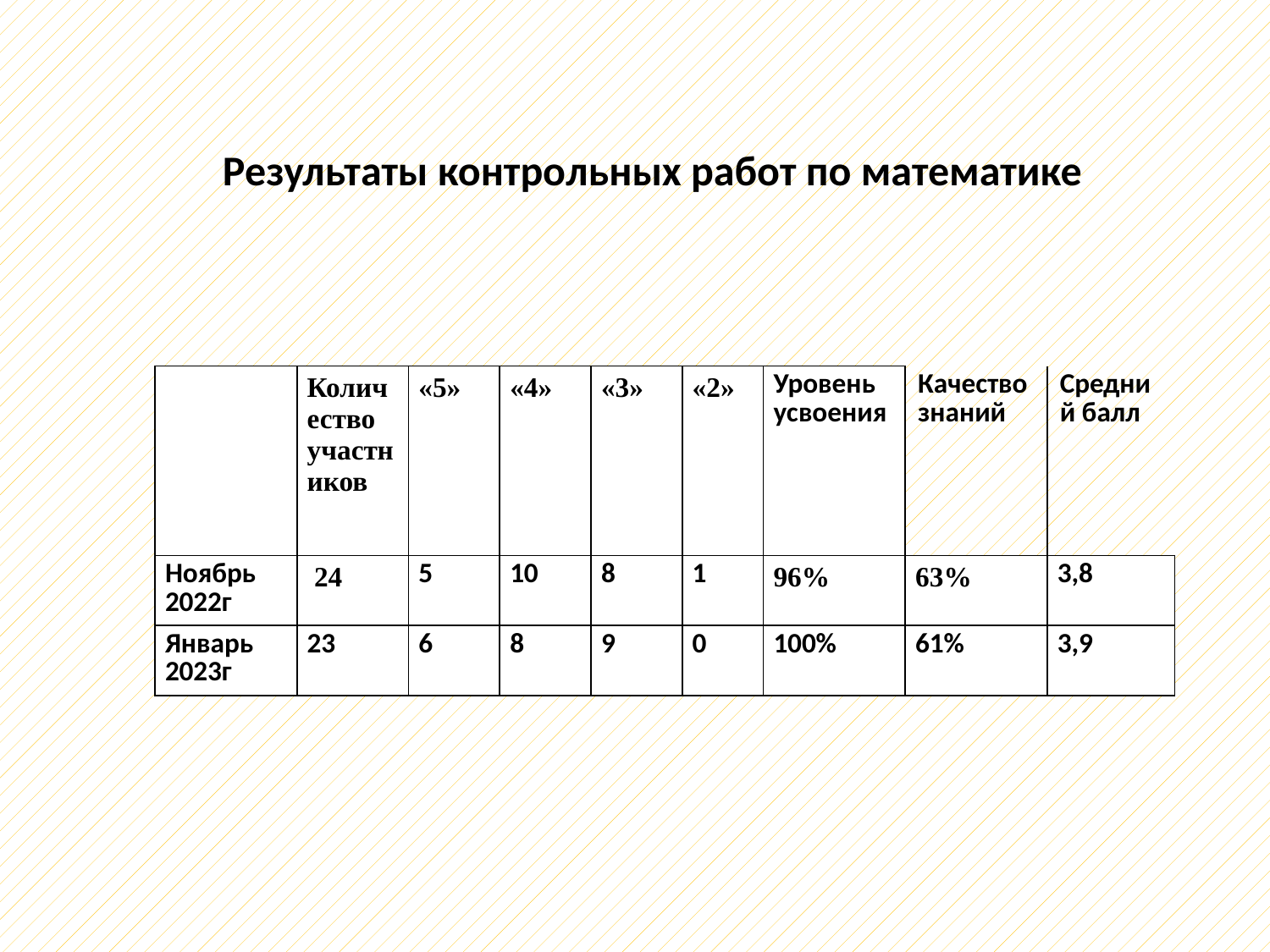

Результаты контрольных работ по математике
|  | Количество участников | «5» | «4» | «3» | «2» | Уровень усвоения | Качество знаний | Средний балл |
| --- | --- | --- | --- | --- | --- | --- | --- | --- |
| Ноябрь 2022г | 24 | 5 | 10 | 8 | 1 | 96% | 63% | 3,8 |
| Январь 2023г | 23 | 6 | 8 | 9 | 0 | 100% | 61% | 3,9 |